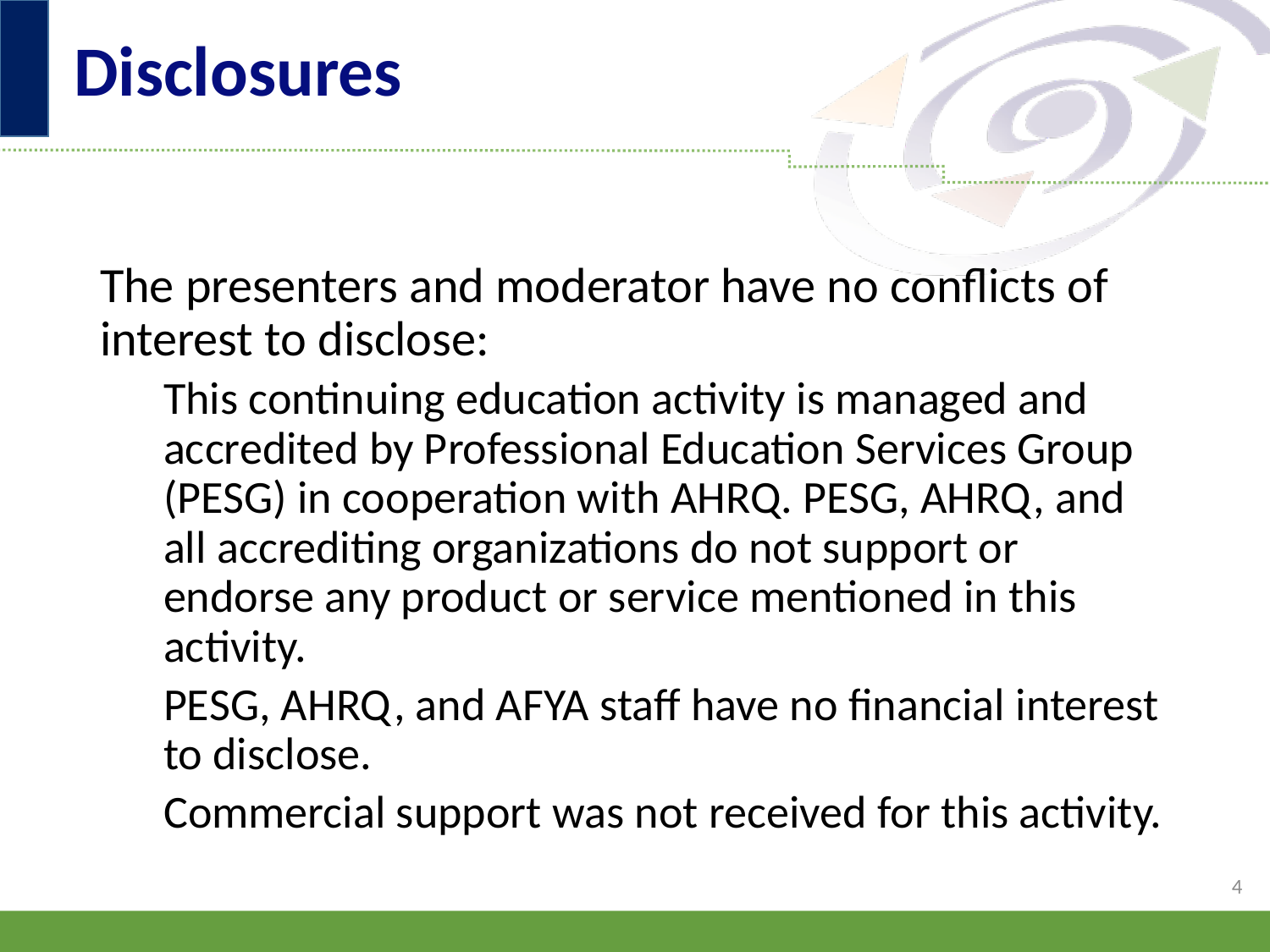

# Disclosures
The presenters and moderator have no conflicts of interest to disclose:
This continuing education activity is managed and accredited by Professional Education Services Group (PESG) in cooperation with AHRQ. PESG, AHRQ, and all accrediting organizations do not support or endorse any product or service mentioned in this activity.
PESG, AHRQ, and AFYA staff have no financial interest to disclose.
Commercial support was not received for this activity.
4